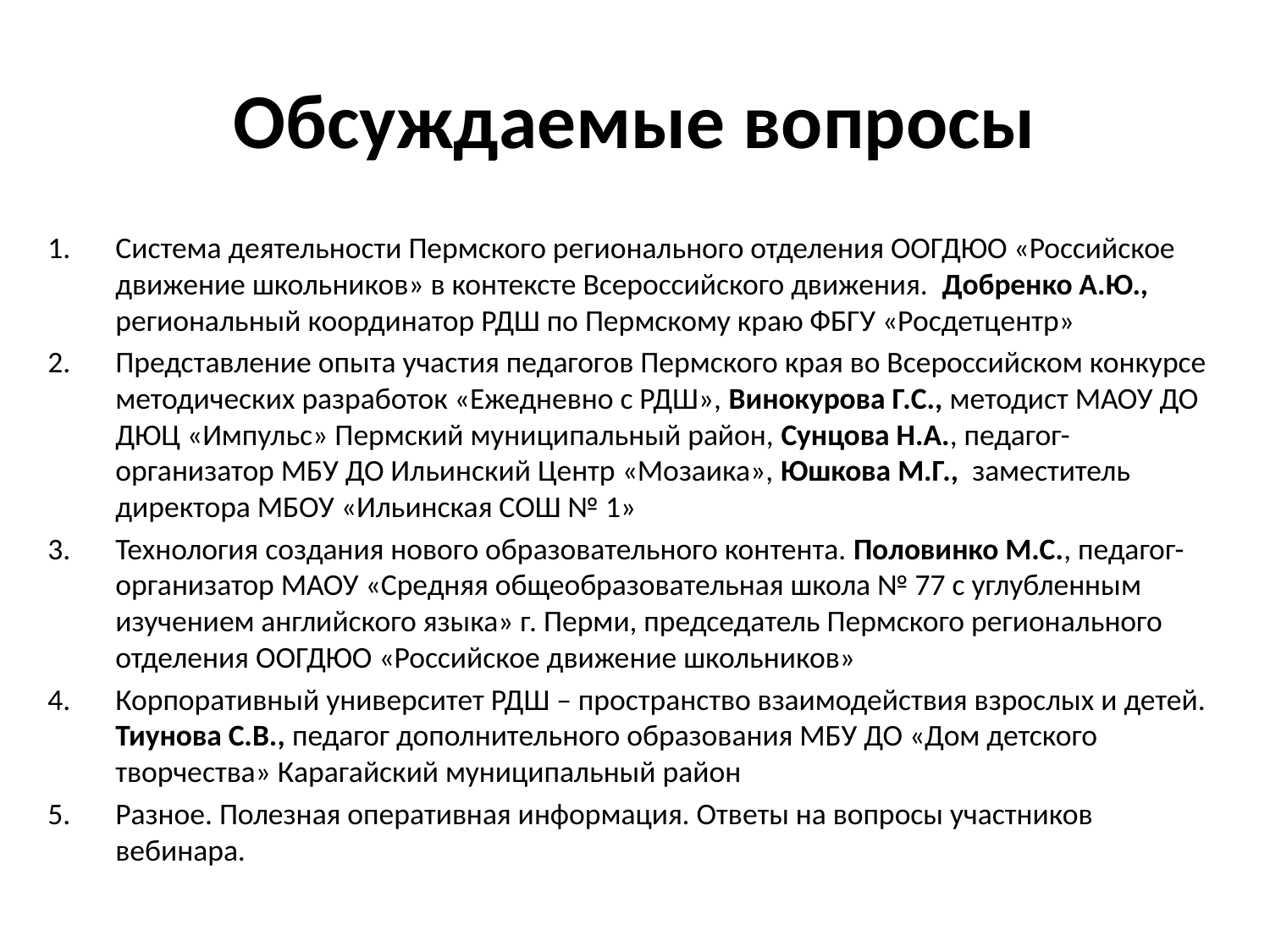

# Обсуждаемые вопросы
Система деятельности Пермского регионального отделения ООГДЮО «Российское движение школьников» в контексте Всероссийского движения.  Добренко А.Ю., региональный координатор РДШ по Пермскому краю ФБГУ «Росдетцентр»
Представление опыта участия педагогов Пермского края во Всероссийском конкурсе методических разработок «Ежедневно с РДШ», Винокурова Г.С., методист МАОУ ДО ДЮЦ «Импульс» Пермский муниципальный район, Сунцова Н.А., педагог-организатор МБУ ДО Ильинский Центр «Мозаика», Юшкова М.Г.,  заместитель директора МБОУ «Ильинская СОШ № 1»
Технология создания нового образовательного контента. Половинко М.С., педагог-организатор МАОУ «Средняя общеобразовательная школа № 77 с углубленным изучением английского языка» г. Перми, председатель Пермского регионального отделения ООГДЮО «Российское движение школьников»
Корпоративный университет РДШ – пространство взаимодействия взрослых и детей. Тиунова С.В., педагог дополнительного образования МБУ ДО «Дом детского творчества» Карагайский муниципальный район
Разное. Полезная оперативная информация. Ответы на вопросы участников вебинара.